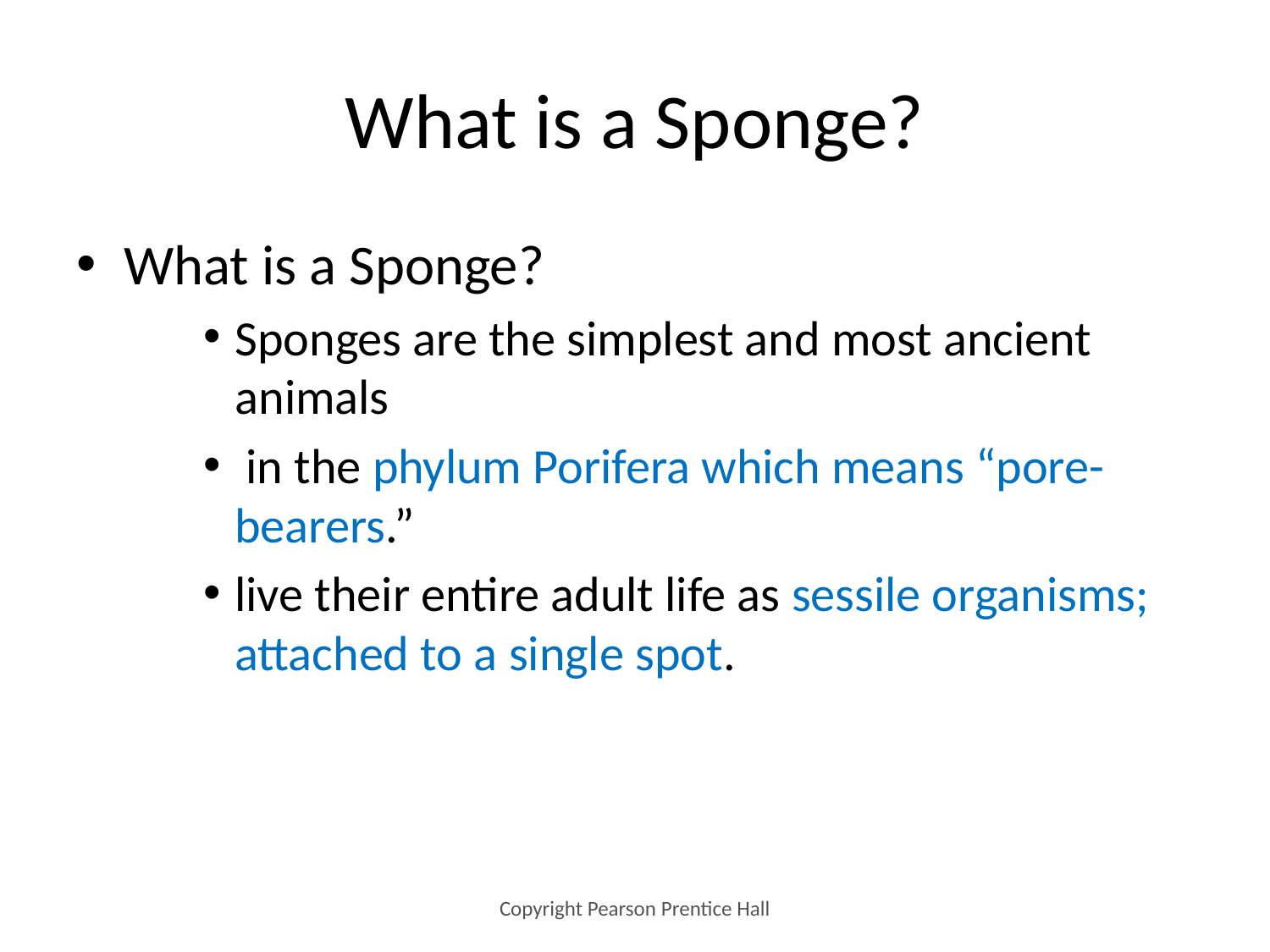

# What is a Sponge?
What is a Sponge?
Sponges are the simplest and most ancient animals
 in the phylum Porifera which means “pore-bearers.”
live their entire adult life as sessile organisms; attached to a single spot.
Copyright Pearson Prentice Hall